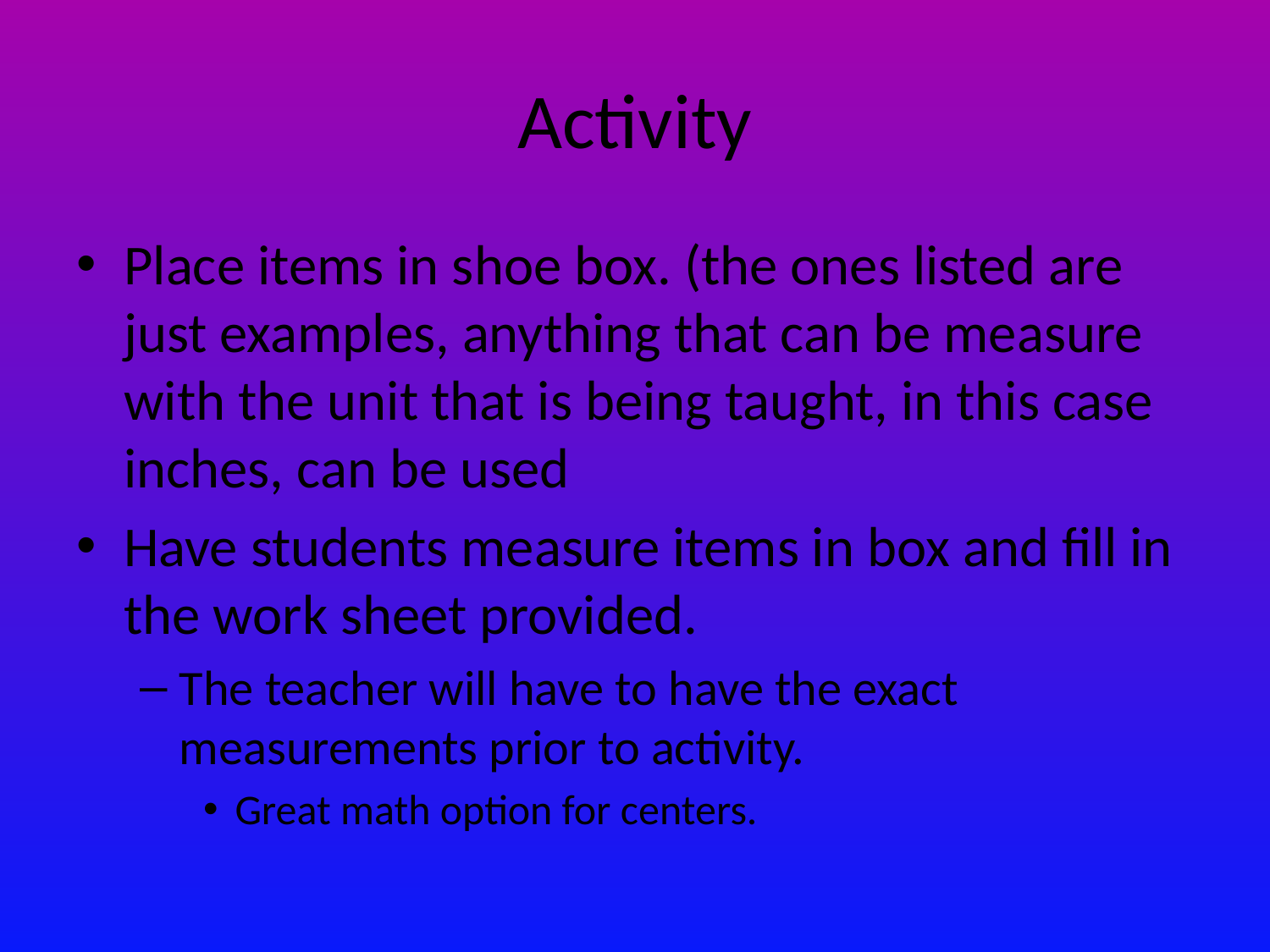

# Activity
Place items in shoe box. (the ones listed are just examples, anything that can be measure with the unit that is being taught, in this case inches, can be used
Have students measure items in box and fill in the work sheet provided.
The teacher will have to have the exact measurements prior to activity.
Great math option for centers.